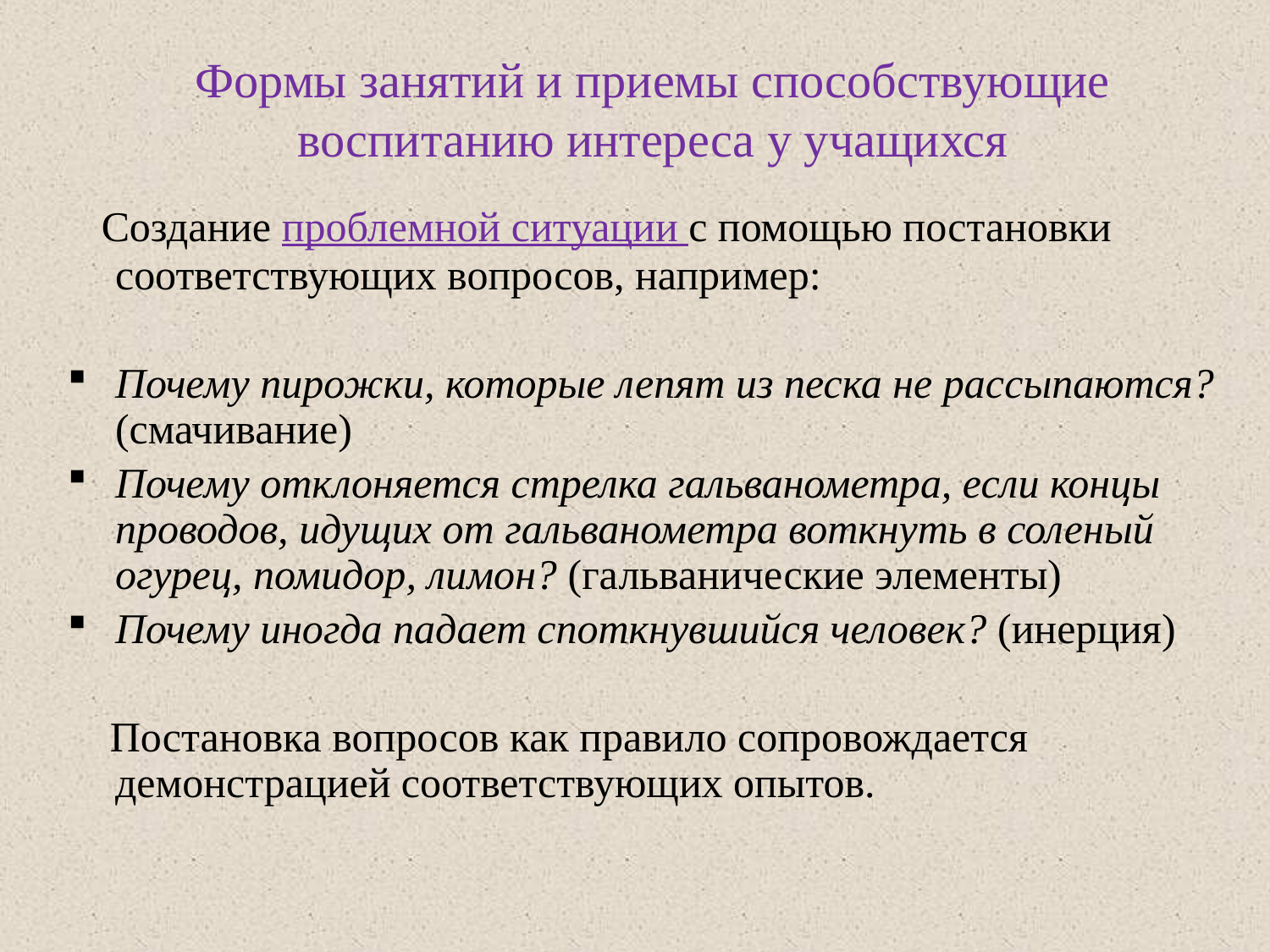

# Формы занятий и приемы способствующие воспитанию интереса у учащихся
  Создание проблемной ситуации с помощью постановки соответствующих вопросов, например:

Почему пирожки, которые лепят из песка не рассыпаются? (смачивание)
Почему отклоняется стрелка гальванометра, если концы проводов, идущих от гальванометра воткнуть в соленый огурец, помидор, лимон? (гальванические элементы)
Почему иногда падает споткнувшийся человек? (инерция)

    Постановка вопросов как правило сопровождается демонстрацией соответствующих опытов.